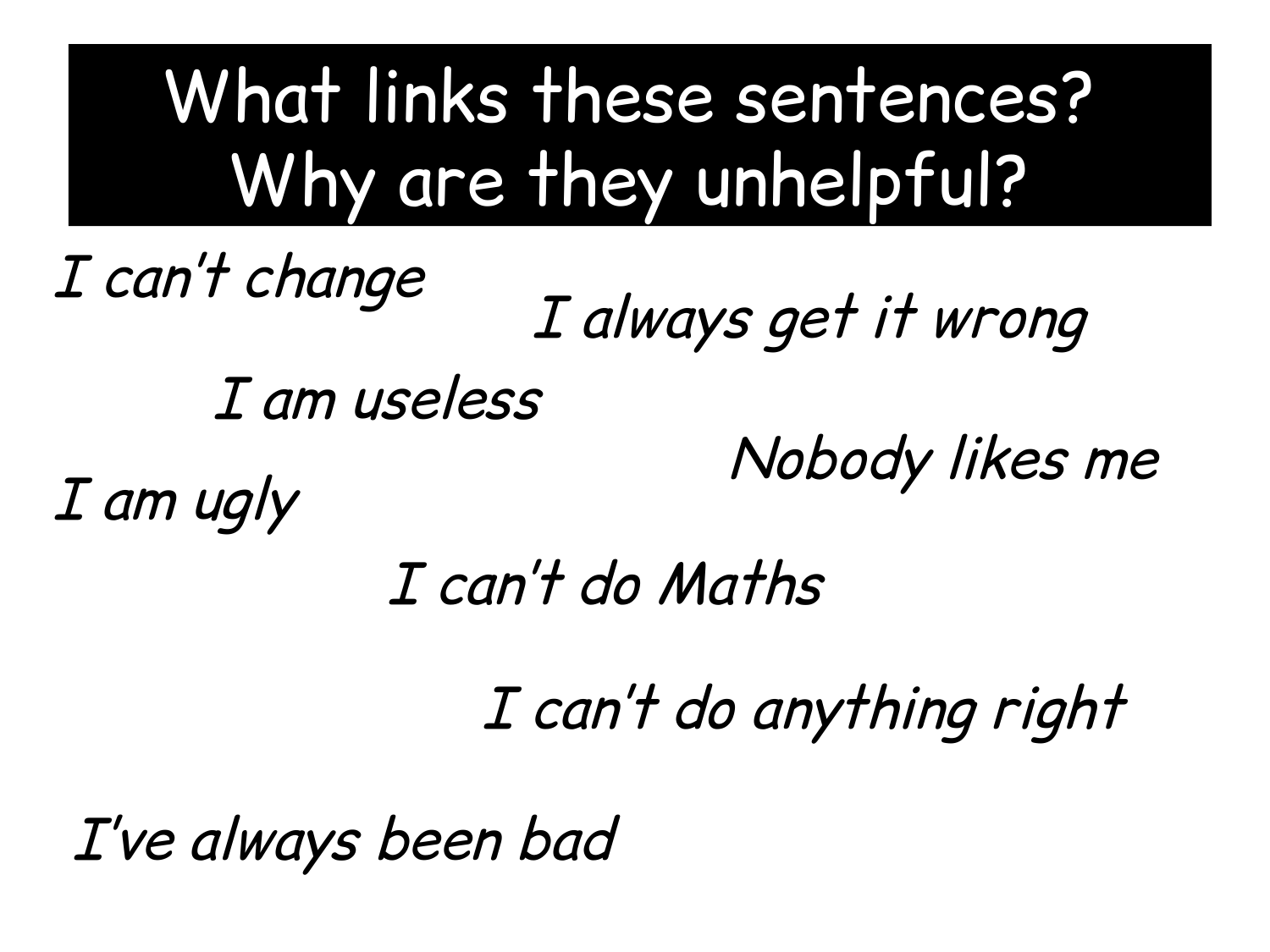

# What links these sentences? Why are they unhelpful?
I can’t change
I always get it wrong
I am useless
Nobody likes me
I am ugly
I can’t do Maths
I can’t do anything right
I’ve always been bad